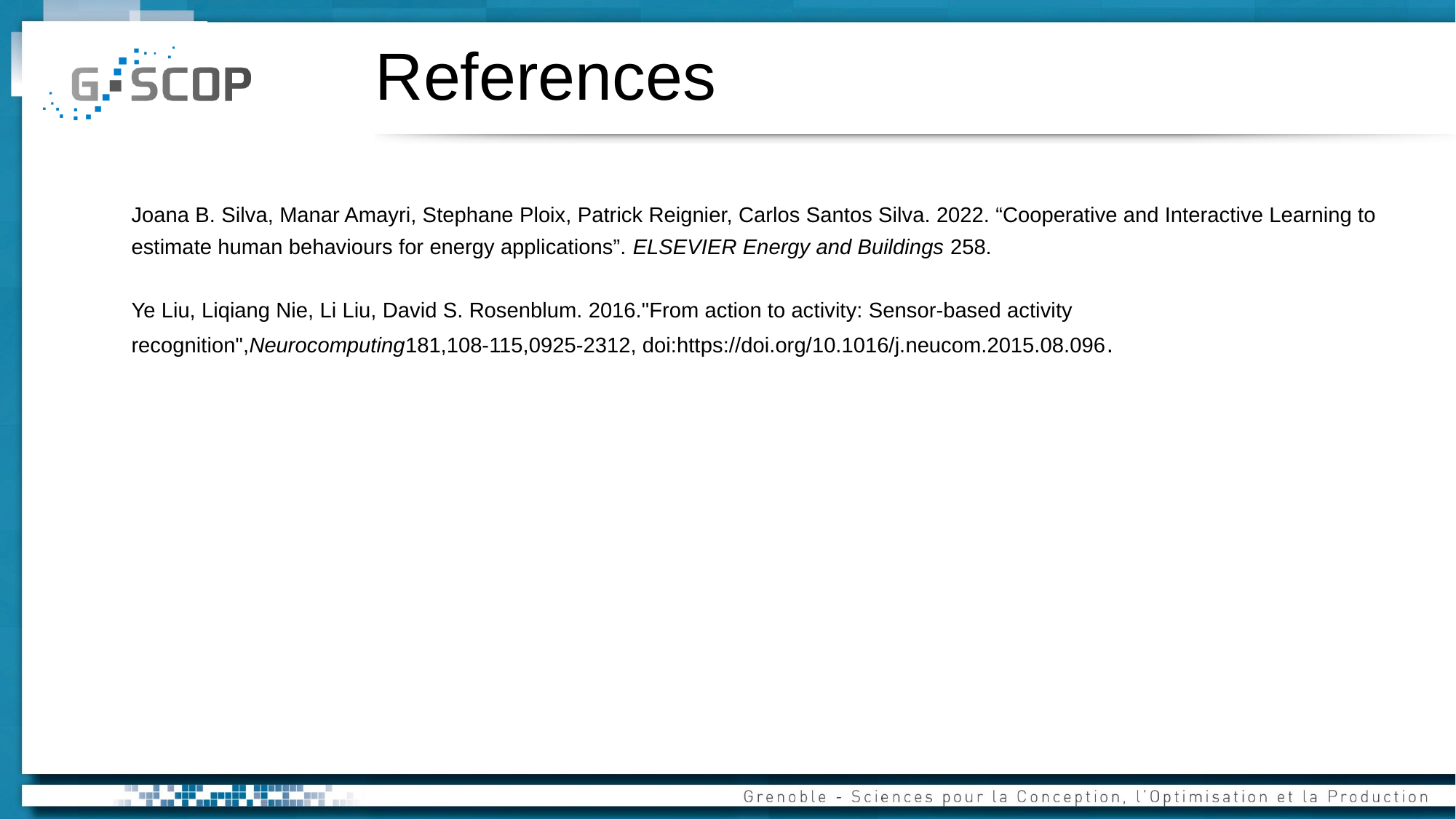

# References

Joana B. Silva, Manar Amayri, Stephane Ploix, Patrick Reignier, Carlos Santos Silva. 2022. “Cooperative and Interactive Learning to estimate human behaviours for energy applications”. ELSEVIER Energy and Buildings 258.

Ye Liu, Liqiang Nie, Li Liu, David S. Rosenblum. 2016."From action to activity: Sensor-based activity recognition",Neurocomputing181,108-115,0925-2312, doi:https://doi.org/10.1016/j.neucom.2015.08.096.